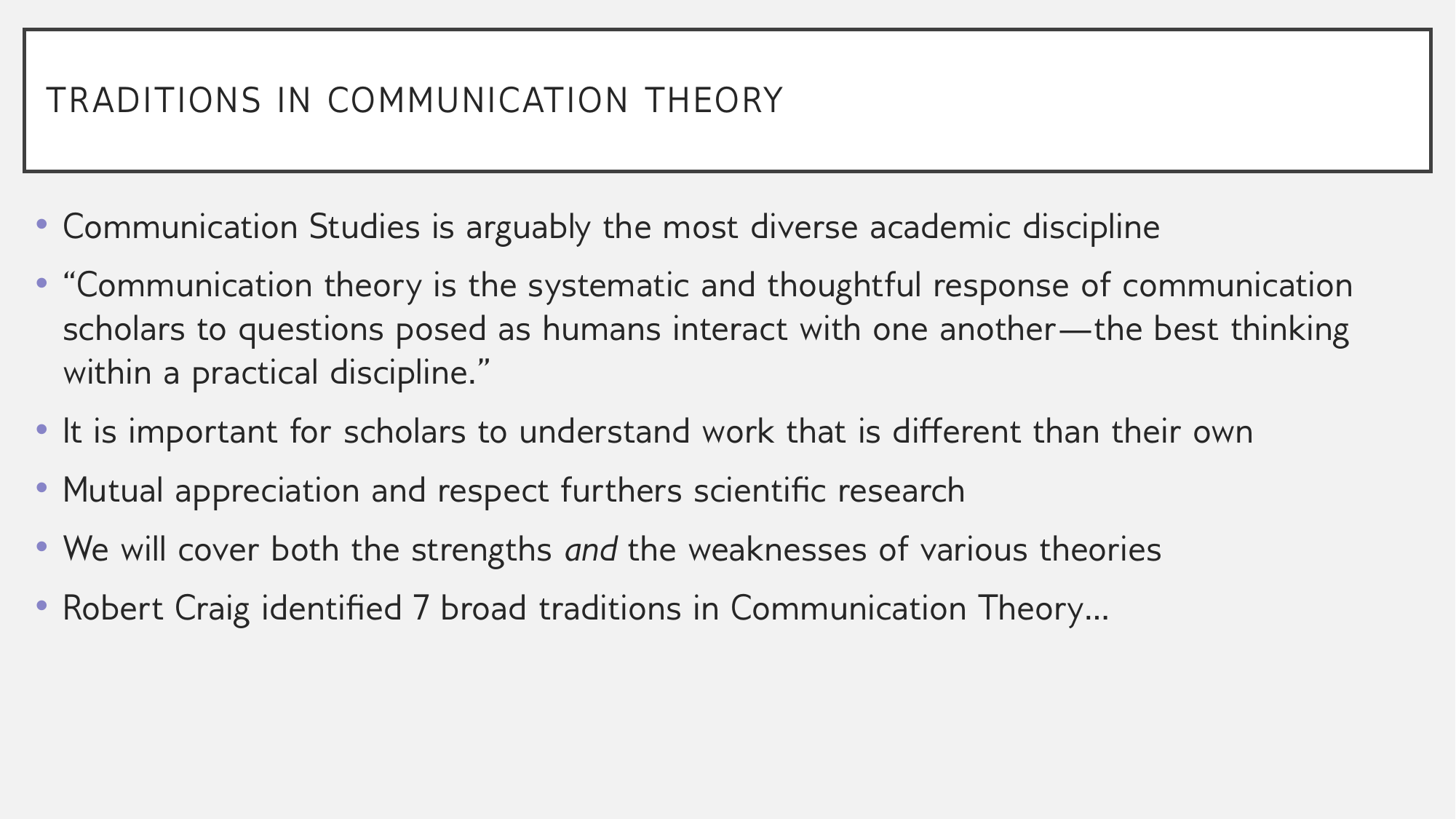

# Traditions in Communication Theory
Communication Studies is arguably the most diverse academic discipline
“Communication theory is the systematic and thoughtful response of communication scholars to questions posed as humans interact with one another—the best thinking within a practical discipline.”
It is important for scholars to understand work that is different than their own
Mutual appreciation and respect furthers scientific research
We will cover both the strengths and the weaknesses of various theories
Robert Craig identified 7 broad traditions in Communication Theory…